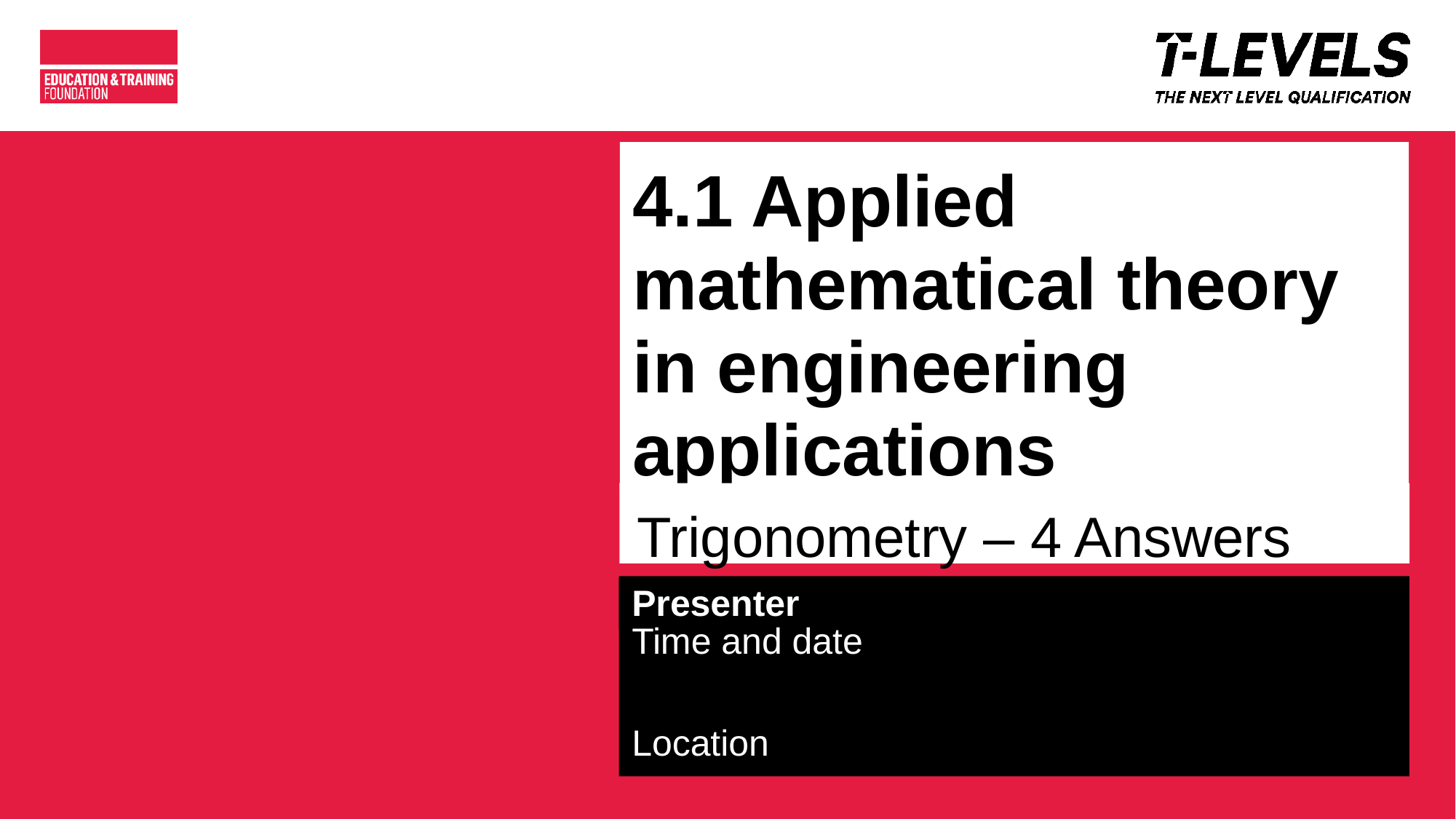

# 4.1 Applied mathematical theory in engineering applications
Trigonometry – 4 Answers
Presenter Name
Time and date
Location